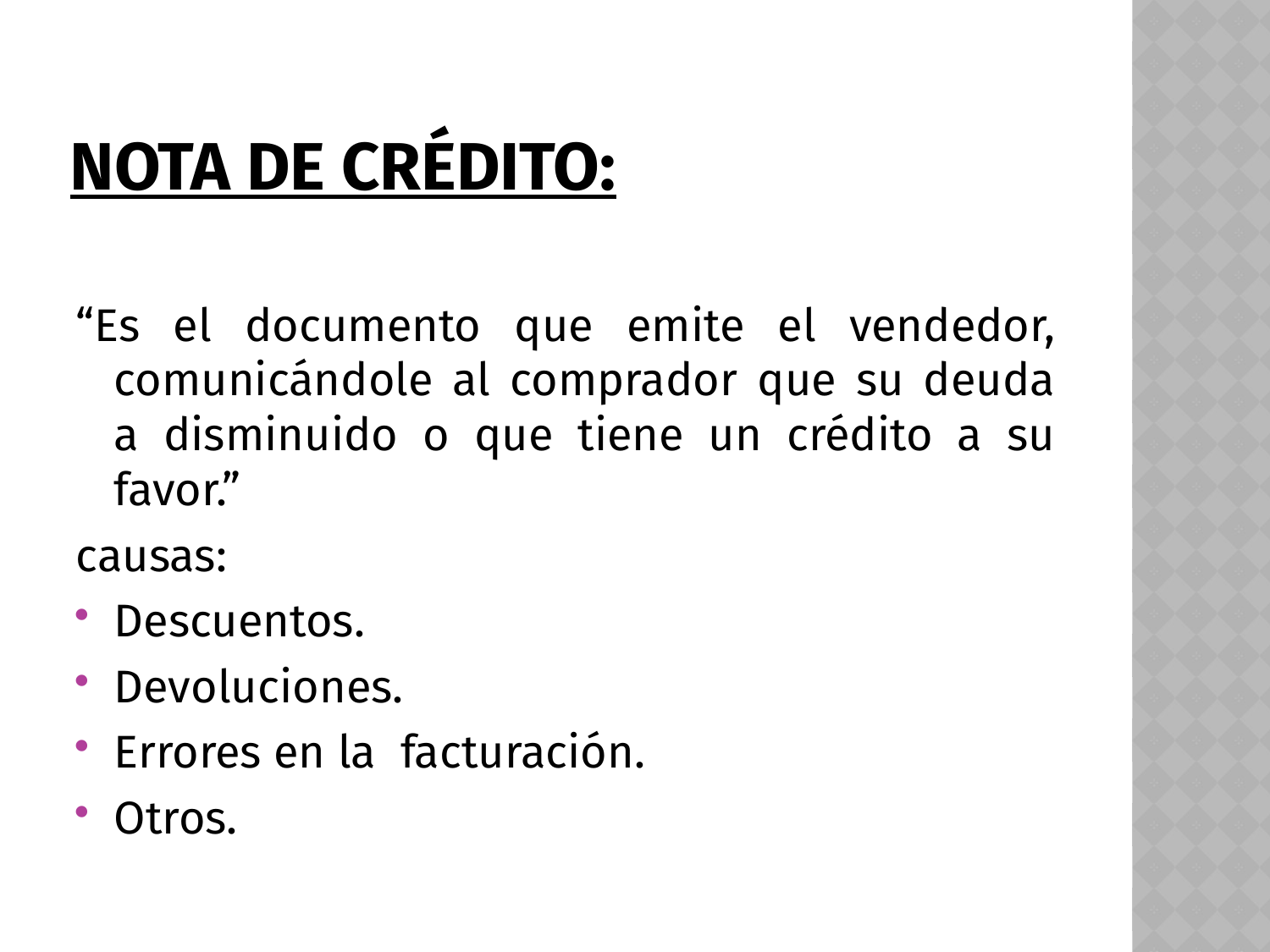

# Nota de crédito:

“Es el documento que emite el vendedor, comunicándole al comprador que su deuda a disminuido o que tiene un crédito a su favor.”
causas:
Descuentos.
Devoluciones.
Errores en la  facturación.
Otros.